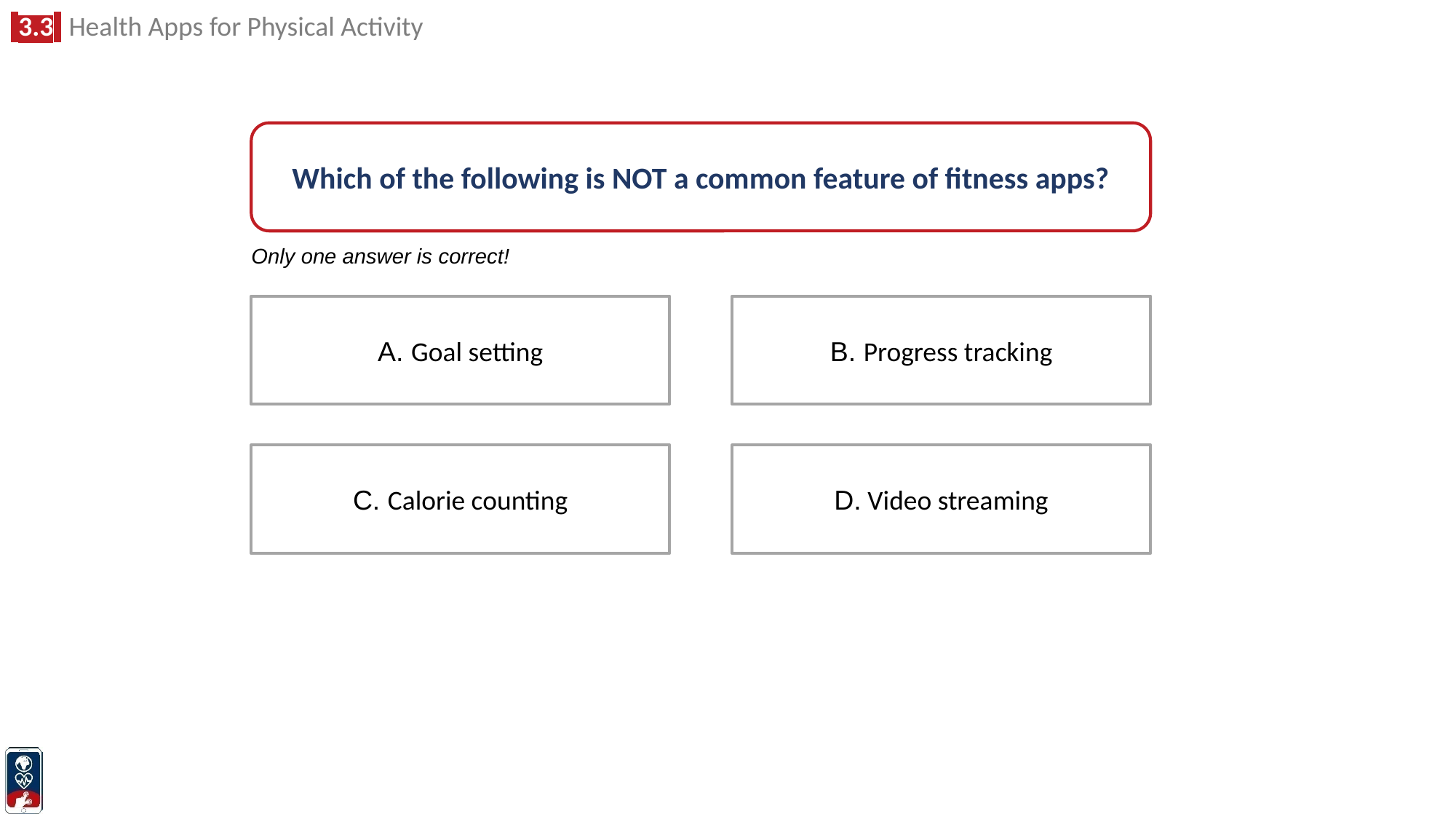

Which of the following is NOT a common feature of fitness apps?
Only one answer is correct!
A. Goal setting
B. Progress tracking
D. Video streaming
C. Calorie counting